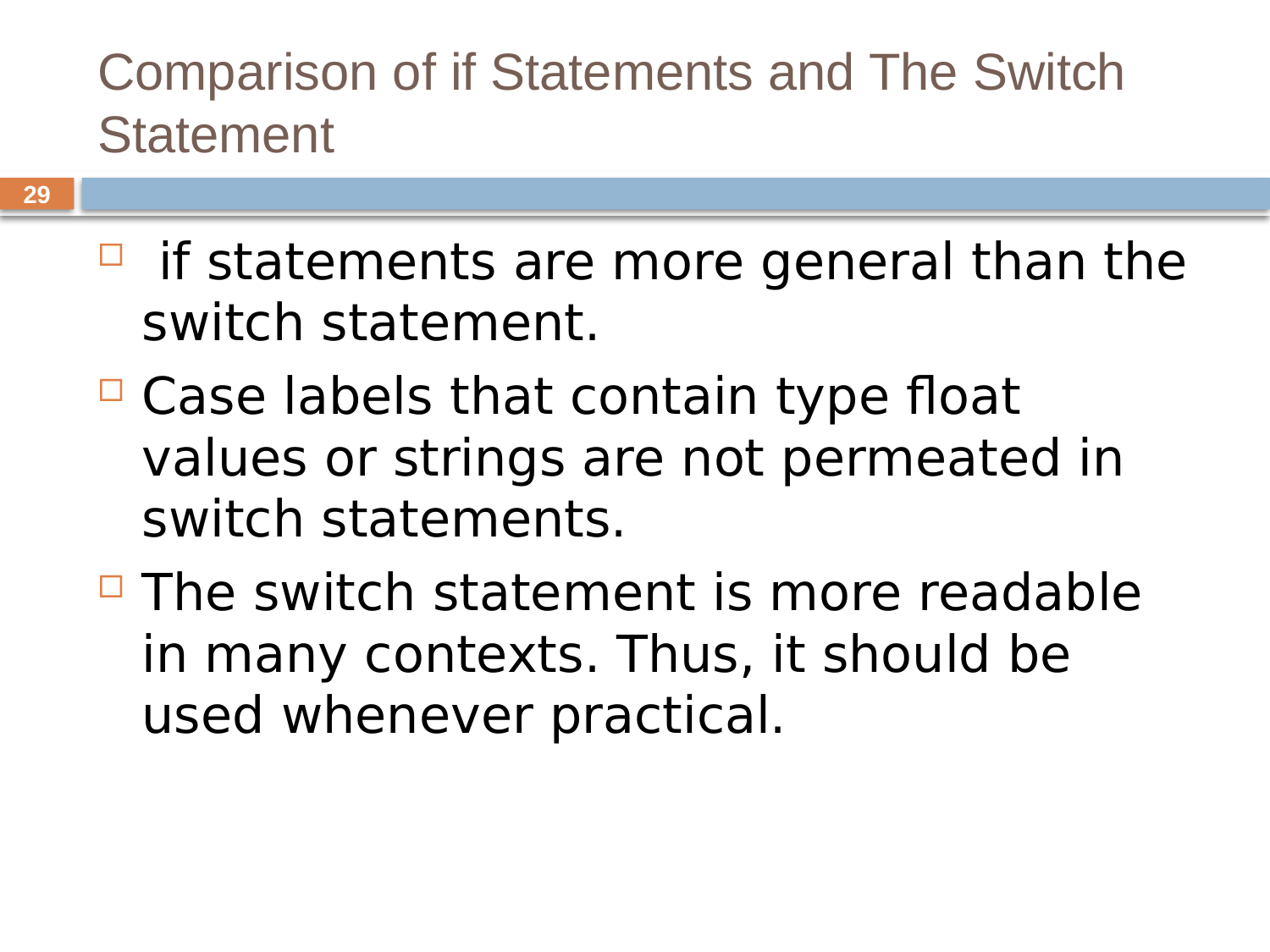

# Comparison of if Statements and The Switch Statement
29
 if statements are more general than the switch statement.
Case labels that contain type float values or strings are not permeated in switch statements.
The switch statement is more readable in many contexts. Thus, it should be used whenever practical.